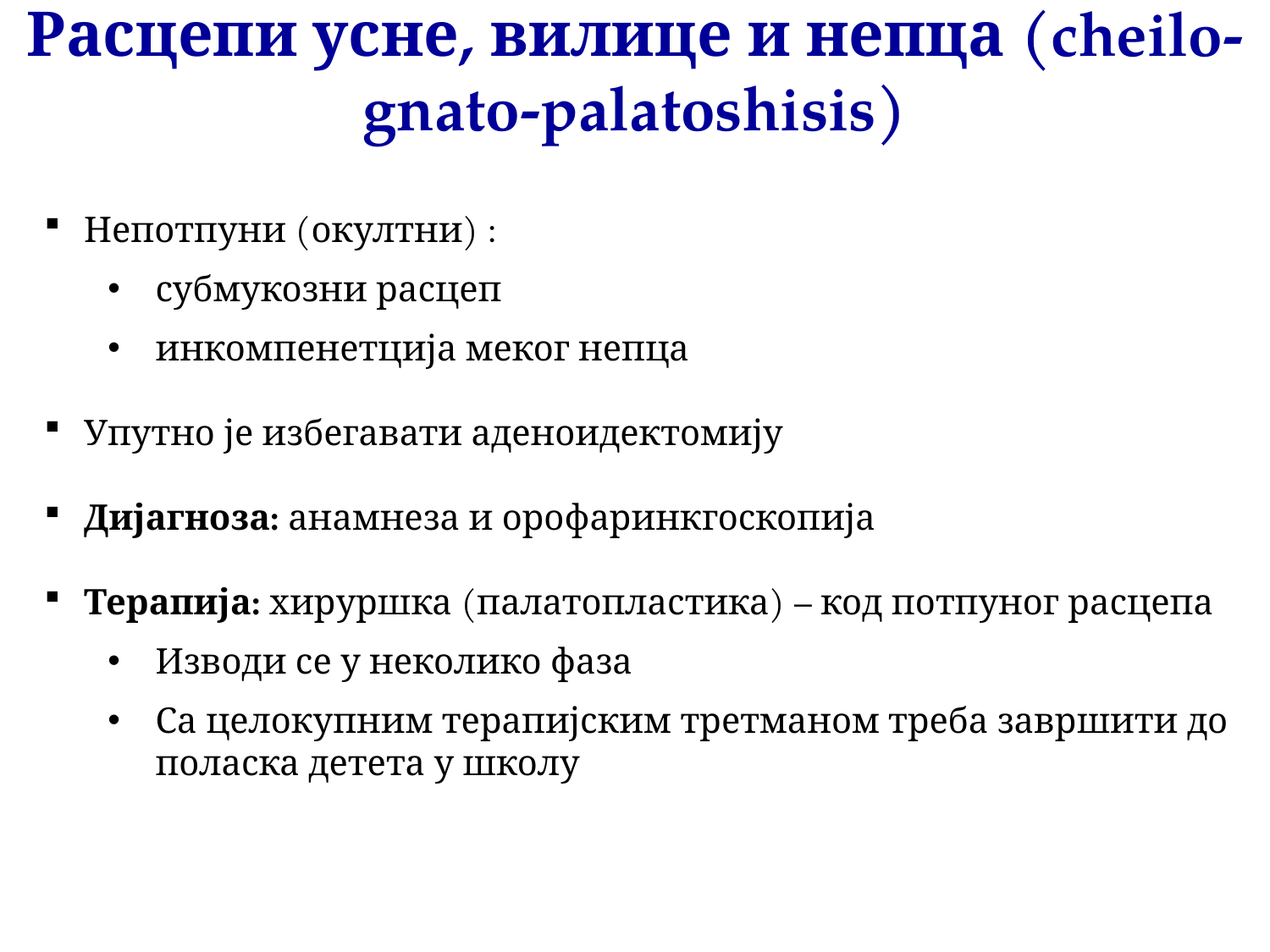

Расцепи усне, вилице и непца (cheilo-gnato-palatoshisis)

Непотпуни (окултни) :

субмукозни расцеп

инкомпенетција меког непца
Упутно је избегавати аденоидектомију
Дијагноза: анамнеза и орофаринкгоскопија
Терапија: хируршка (палатопластика) – код потпуног расцепа

Изводи се у неколико фаза

Са целокупним терапијским третманом треба завршити до поласка детета у школу